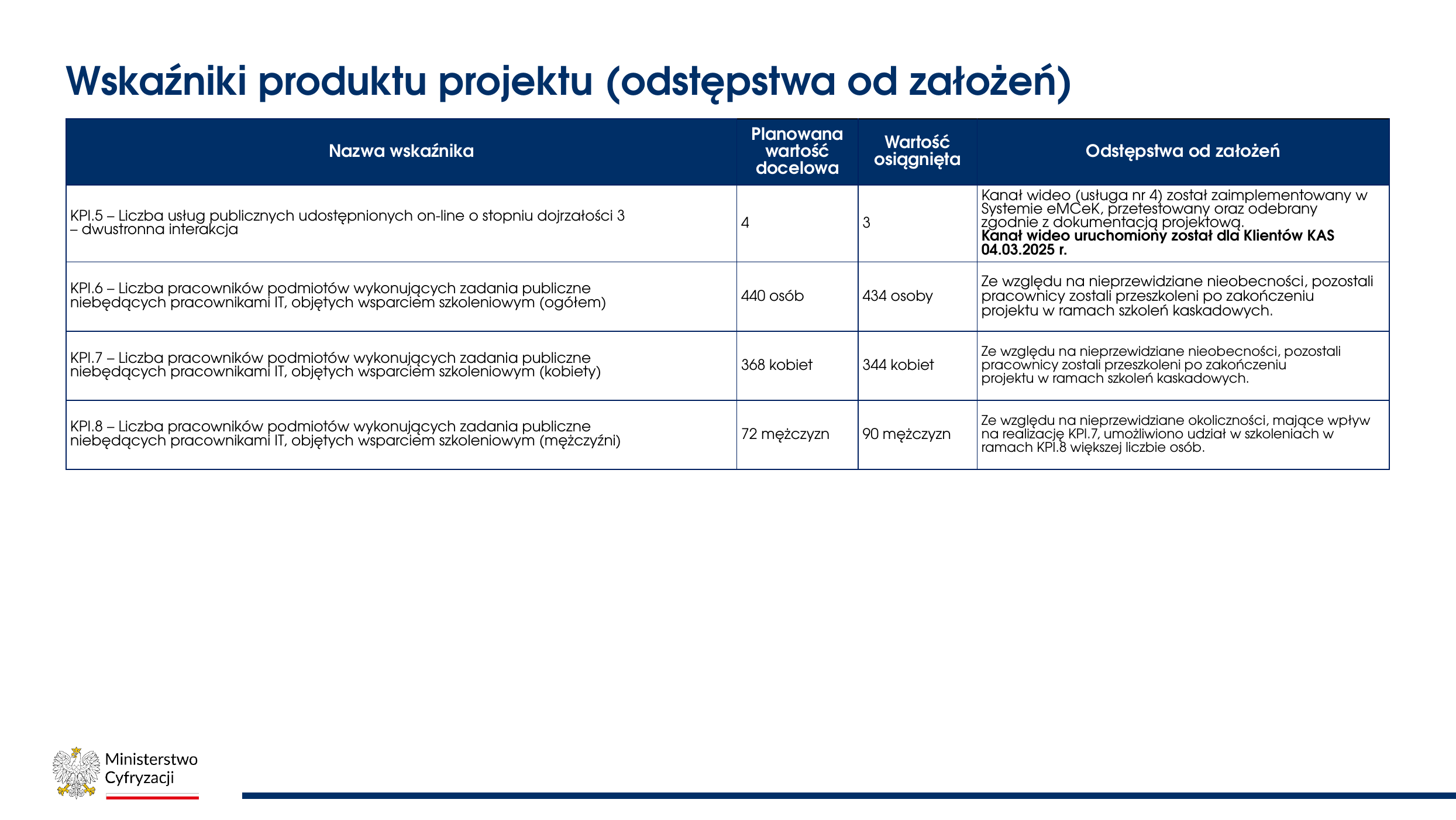

# Wskaźniki produktu projektu (odstępstwa od założeń)
| Nazwa wskaźnika | Planowana wartość docelowa | Wartość osiągnięta | Odstępstwa od założeń |
| --- | --- | --- | --- |
| KPI.5 – Liczba usług publicznych udostępnionych on-line o stopniu dojrzałości 3 – dwustronna interakcja | 4 | 3 | Kanał wideo (usługa nr 4) został zaimplementowany w Systemie eMCeK, przetestowany oraz odebrany zgodnie z dokumentacją projektową. Kanał wideo uruchomiony został dla Klientów KAS 04.03.2025 r. |
| KPI.6 – Liczba pracowników podmiotów wykonujących zadania publiczne niebędących pracownikami IT, objętych wsparciem szkoleniowym (ogółem) | 440 osób | 434 osoby | Ze względu na nieprzewidziane nieobecności, pozostali pracownicy zostali przeszkoleni po zakończeniu projektu w ramach szkoleń kaskadowych. |
| KPI.7 – Liczba pracowników podmiotów wykonujących zadania publiczne niebędących pracownikami IT, objętych wsparciem szkoleniowym (kobiety) | 368 kobiet | 344 kobiet | Ze względu na nieprzewidziane nieobecności, pozostali pracownicy zostali przeszkoleni po zakończeniu projektu w ramach szkoleń kaskadowych. |
| KPI.8 – Liczba pracowników podmiotów wykonujących zadania publiczne niebędących pracownikami IT, objętych wsparciem szkoleniowym (mężczyźni) | 72 mężczyzn | 90 mężczyzn | Ze względu na nieprzewidziane okoliczności, mające wpływ na realizację KPI.7, umożliwiono udział w szkoleniach w ramach KPI.8 większej liczbie osób. |